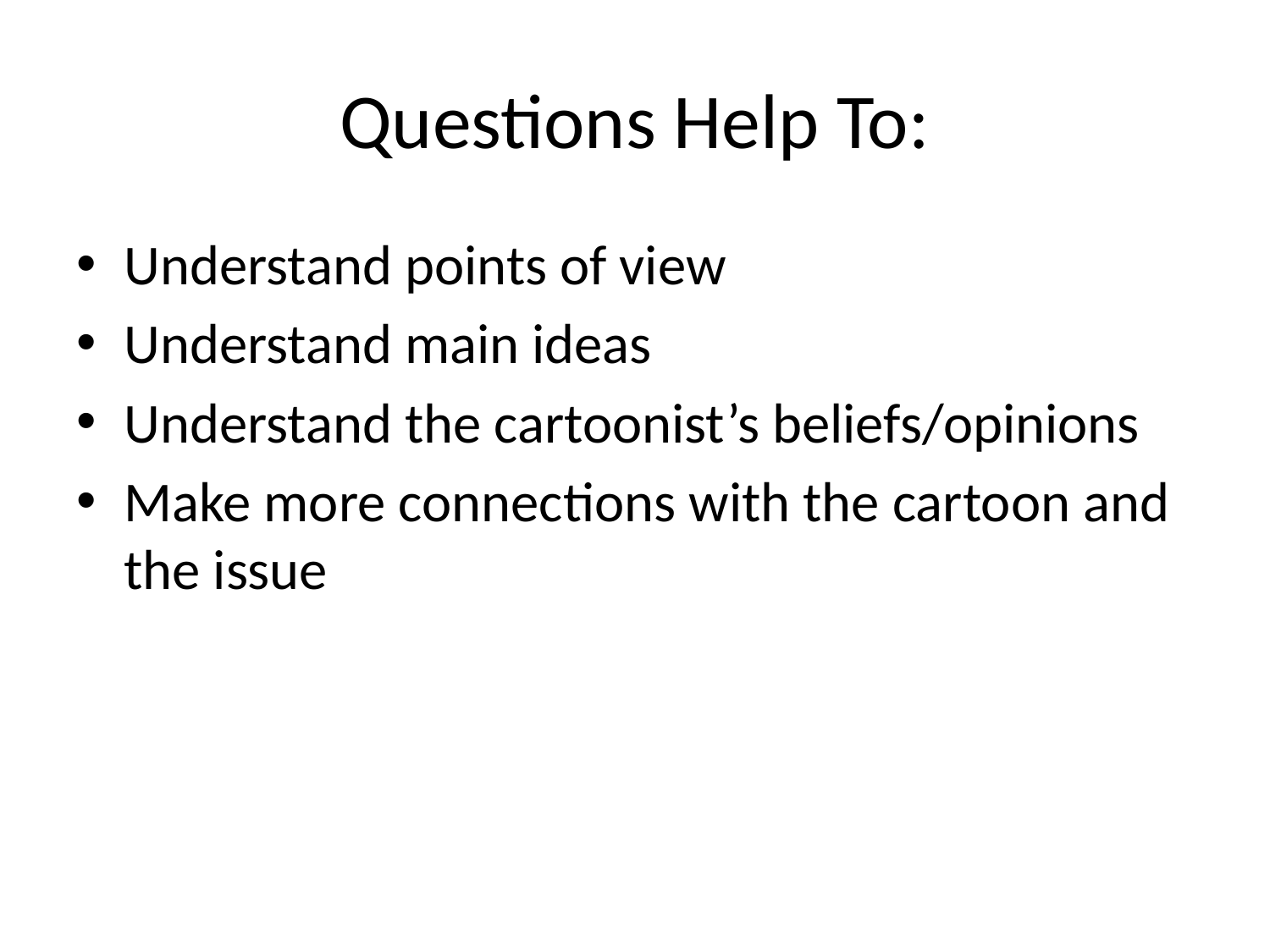

# Questions Help To:
Understand points of view
Understand main ideas
Understand the cartoonist’s beliefs/opinions
Make more connections with the cartoon and the issue